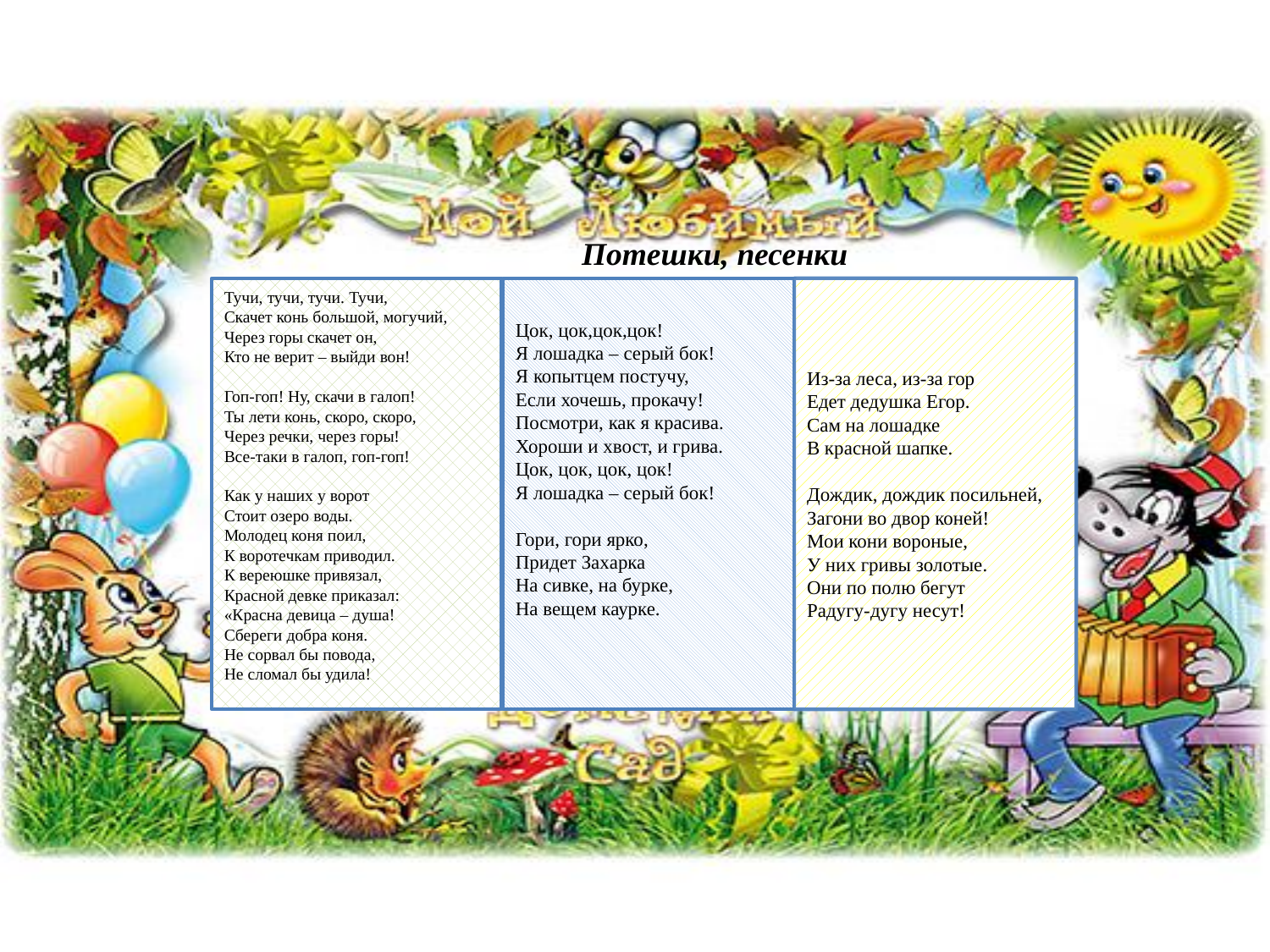

#
Потешки, песенки
Цок, цок,цок,цок!
Я лошадка – серый бок!
Я копытцем постучу,
Если хочешь, прокачу!
Посмотри, как я красива.
Хороши и хвост, и грива.
Цок, цок, цок, цок!
Я лошадка – серый бок!
Гори, гори ярко,
Придет Захарка
На сивке, на бурке,
На вещем каурке.
Тучи, тучи, тучи. Тучи,
Скачет конь большой, могучий,
Через горы скачет он, 
Кто не верит – выйди вон!
Гоп-гоп! Ну, скачи в галоп!
Ты лети конь, скоро, скоро,
Через речки, через горы!
Все-таки в галоп, гоп-гоп!
Как у наших у ворот
Стоит озеро воды.
Молодец коня поил,
К воротечкам приводил.
К вереюшке привязал,
Красной девке приказал:
«Красна девица – душа!
Сбереги добра коня.
Не сорвал бы повода, 
Не сломал бы удила!
Из-за леса, из-за гор
Едет дедушка Егор.
Сам на лошадке
В красной шапке.
Дождик, дождик посильней,
Загони во двор коней!
Мои кони вороные,
У них гривы золотые.
Они по полю бегут
Радугу-дугу несут!